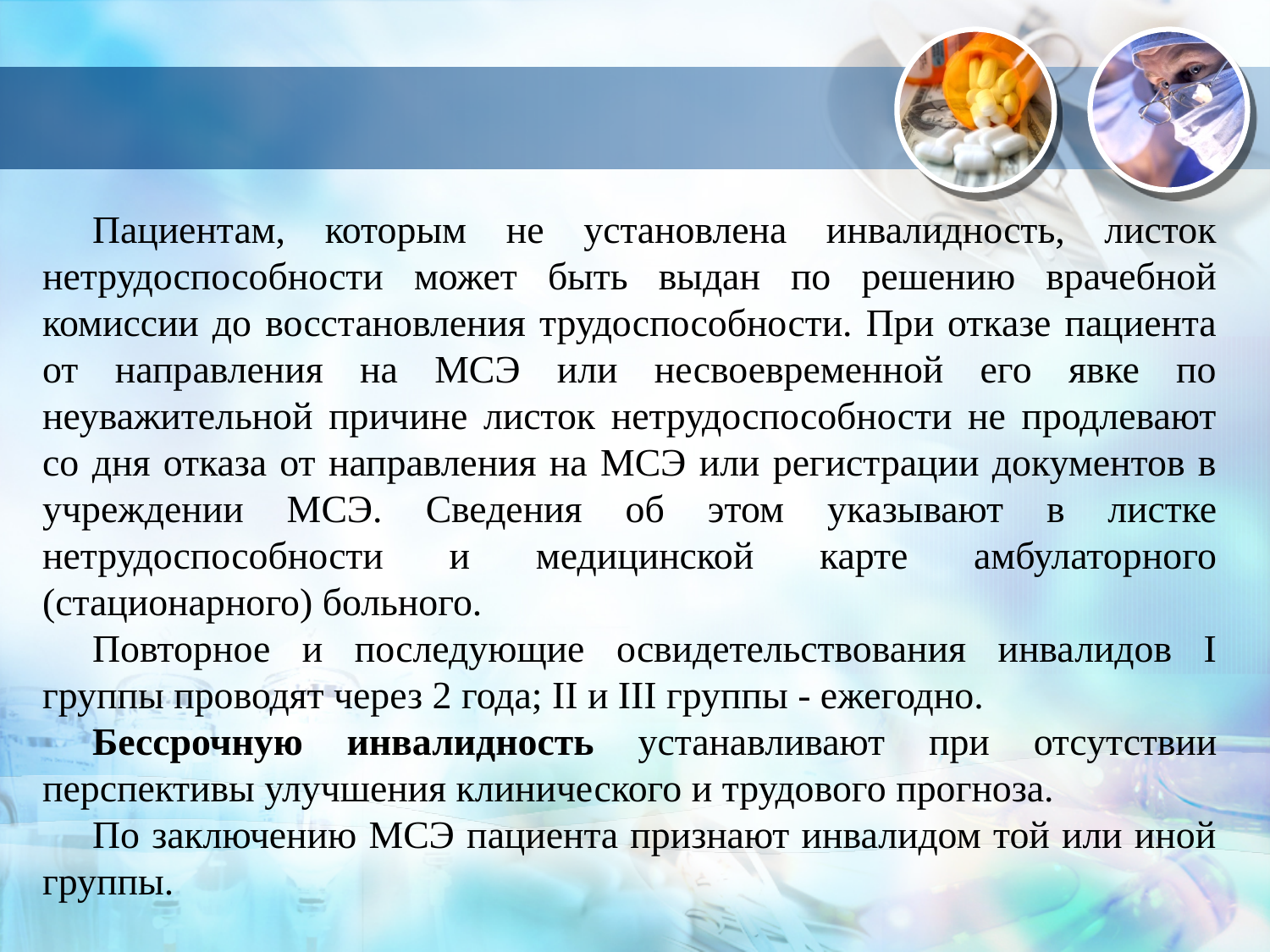

Пациентам, которым не установлена инвалидность, листок нетрудоспособности может быть выдан по решению врачебной комиссии до восстановления трудоспособности. При отказе пациента от направления на МСЭ или несвоевременной его явке по неуважительной причине листок нетрудоспособности не продлевают со дня отказа от направления на МСЭ или регистрации документов в учреждении МСЭ. Сведения об этом указывают в листке нетрудоспособности и медицинской карте амбулаторного (стационарного) больного.
Повторное и последующие освидетельствования инвалидов I группы проводят через 2 года; II и III группы - ежегодно.
Бессрочную инвалидность устанавливают при отсутствии перспективы улучшения клинического и трудового прогноза.
По заключению МСЭ пациента признают инвалидом той или иной группы.